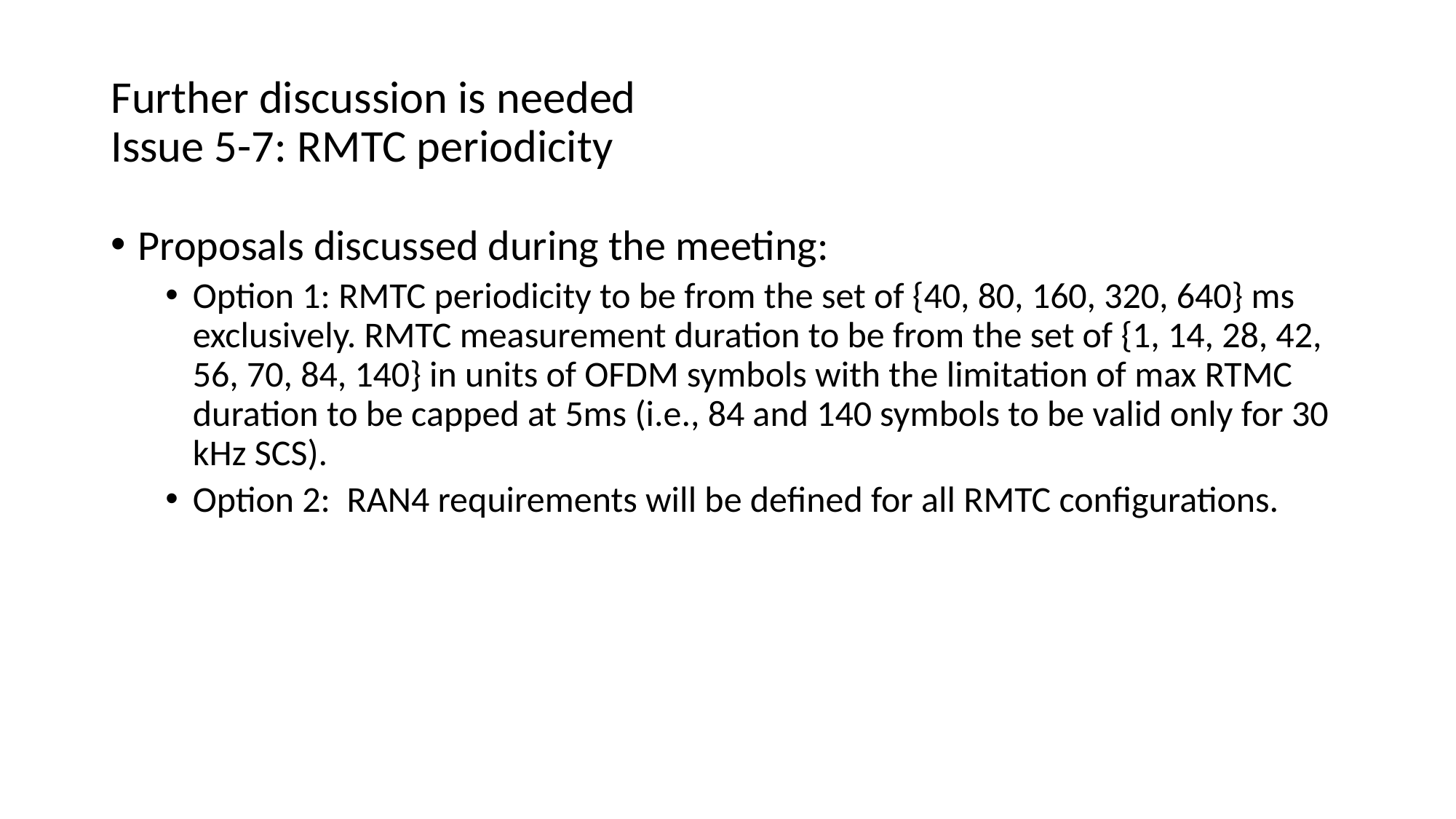

# Further discussion is needed Issue 5-7: RMTC periodicity
Proposals discussed during the meeting:
Option 1: RMTC periodicity to be from the set of {40, 80, 160, 320, 640} ms exclusively. RMTC measurement duration to be from the set of {1, 14, 28, 42, 56, 70, 84, 140} in units of OFDM symbols with the limitation of max RTMC duration to be capped at 5ms (i.e., 84 and 140 symbols to be valid only for 30 kHz SCS).
Option 2:  RAN4 requirements will be defined for all RMTC configurations.